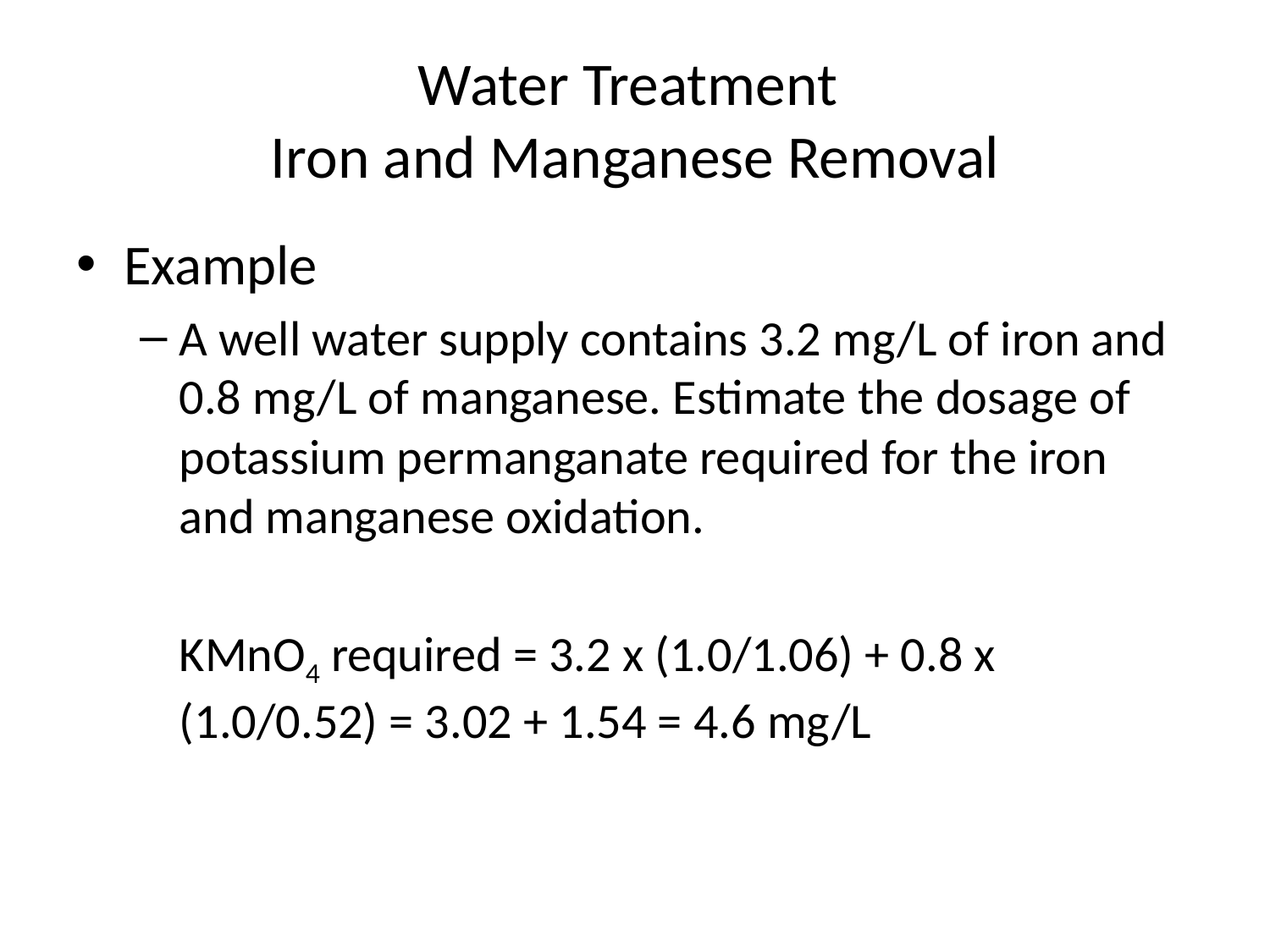

# Water Treatment Iron and Manganese Removal
Example
A well water supply contains 3.2 mg/L of iron and 0.8 mg/L of manganese. Estimate the dosage of potassium permanganate required for the iron and manganese oxidation.

	KMnO4 required = 3.2 x (1.0/1.06) + 0.8 x (1.0/0.52) = 3.02 + 1.54 = 4.6 mg/L